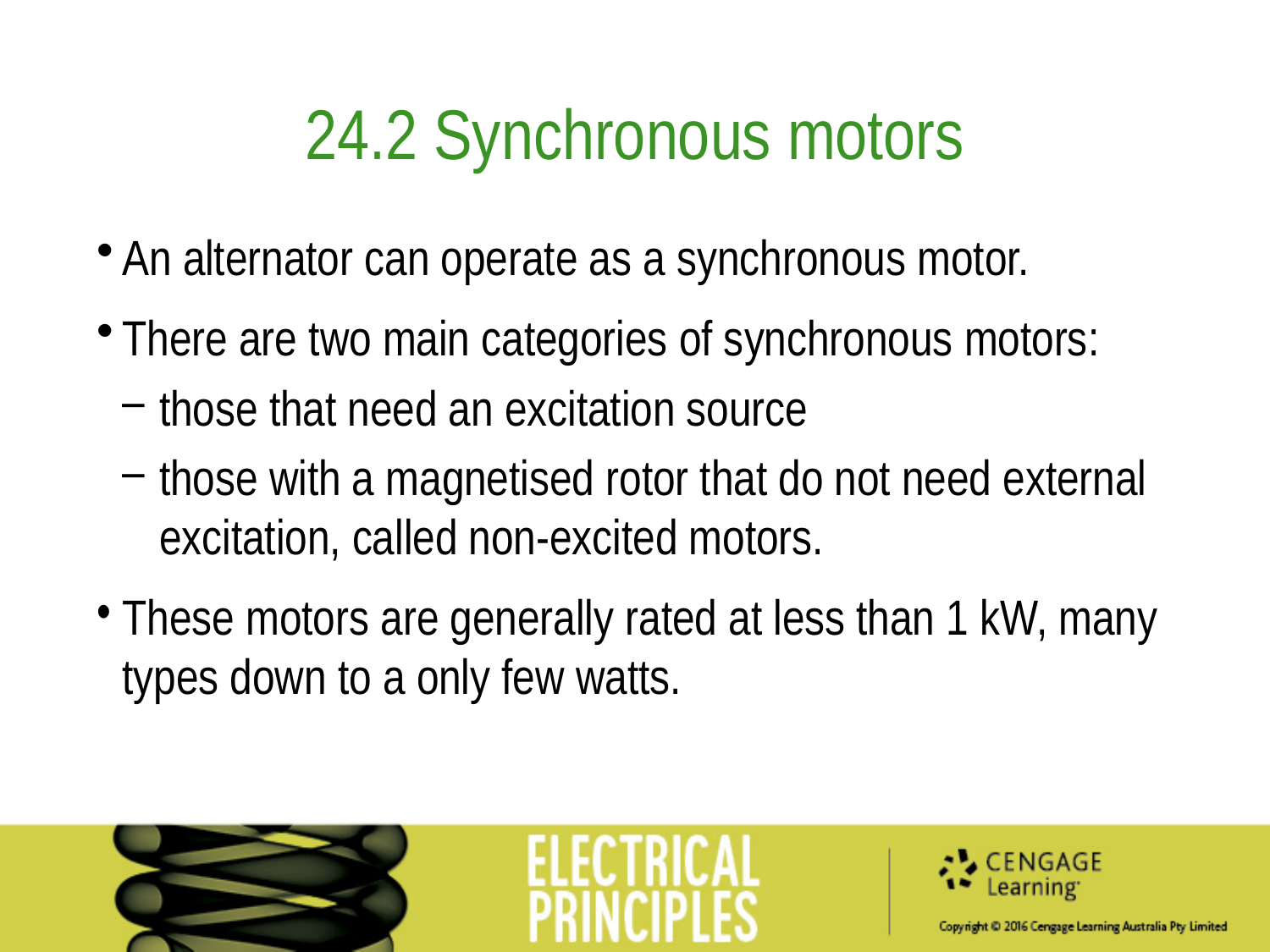

24.2 Synchronous motors

An alternator can operate as a synchronous motor.
There are two main categories of synchronous motors:
those that need an excitation source
those with a magnetised rotor that do not need external excitation, called non-excited motors.
These motors are generally rated at less than 1 kW, many types down to a only few watts.